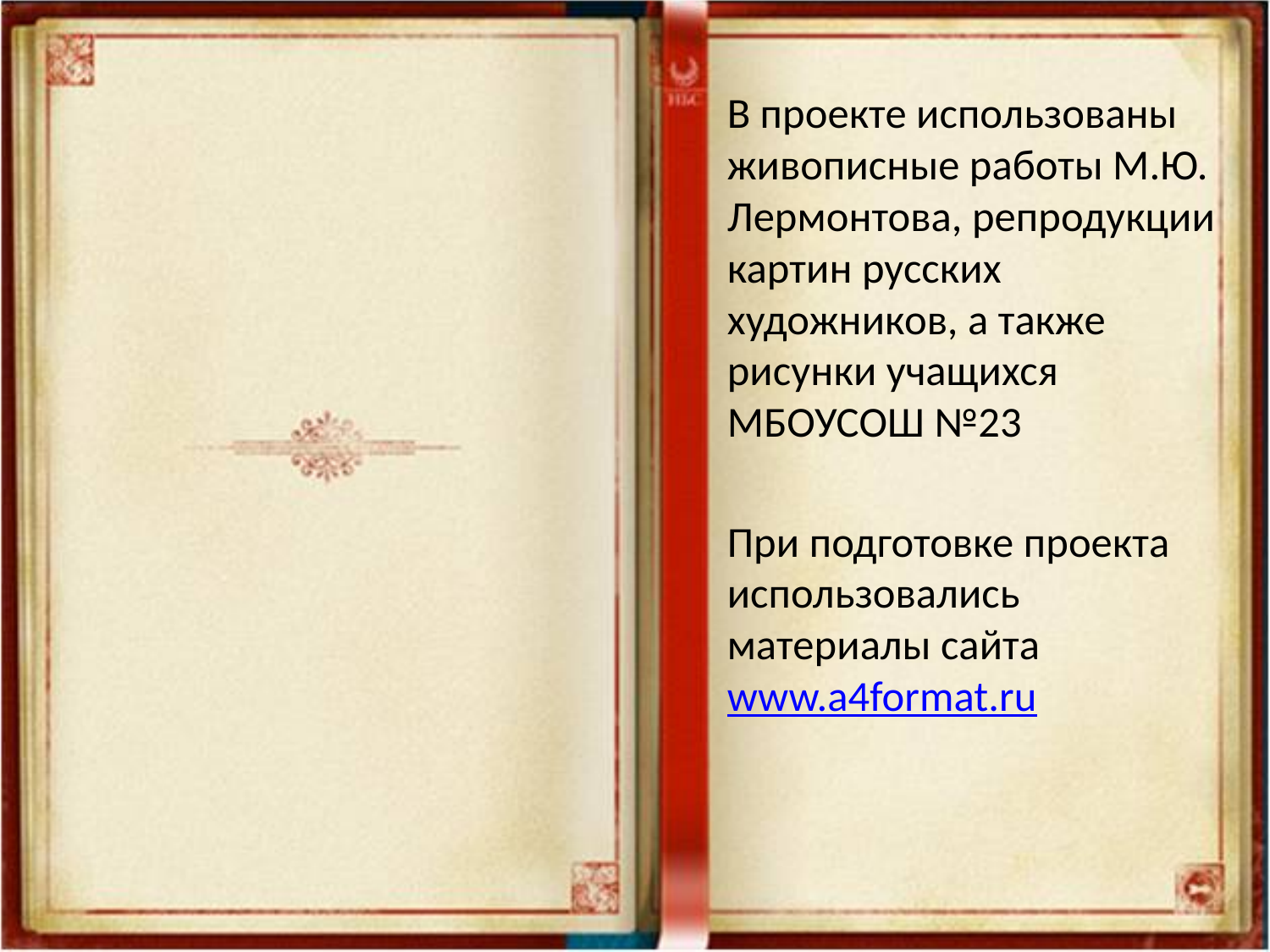

В проекте использованы живописные работы М.Ю. Лермонтова, репродукции картин русских художников, а также рисунки учащихся МБОУСОШ №23

При подготовке проекта использовались материалы сайта www.a4format.ru